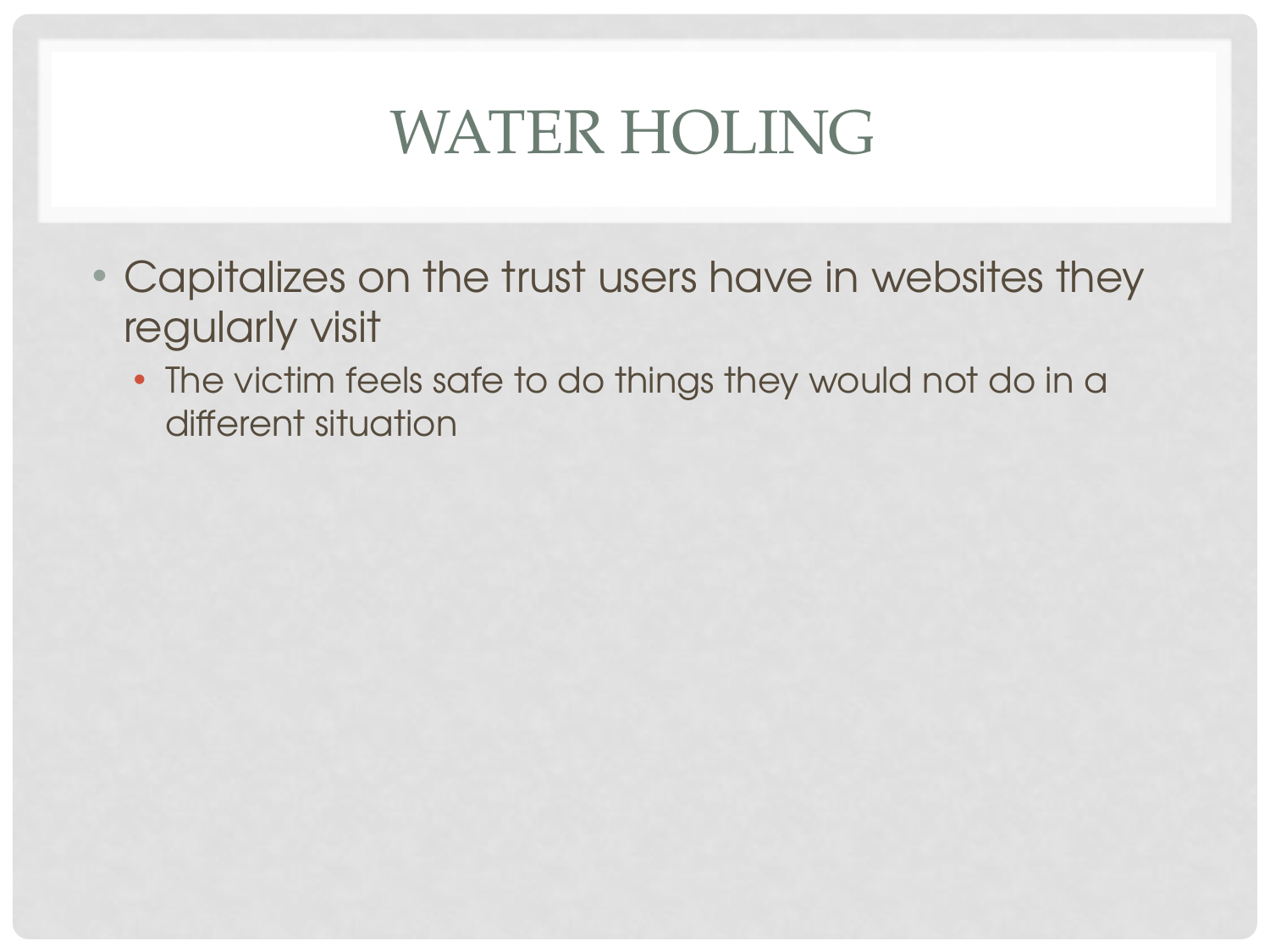

# Water holing
Capitalizes on the trust users have in websites they regularly visit
The victim feels safe to do things they would not do in a different situation